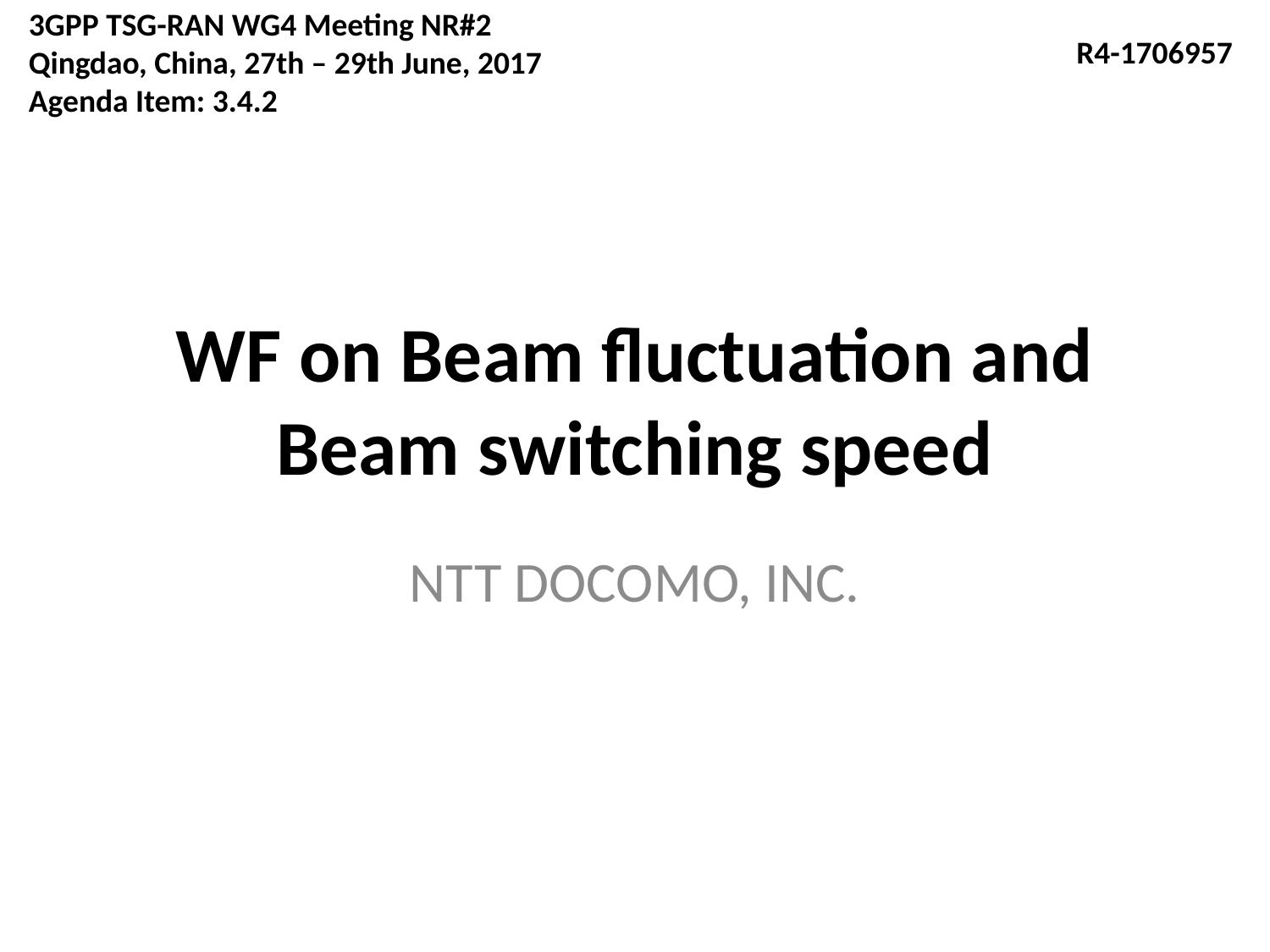

3GPP TSG-RAN WG4 Meeting NR#2
Qingdao, China, 27th – 29th June, 2017
Agenda Item: 3.4.2
R4-1706957
# WF on Beam fluctuation and Beam switching speed
NTT DOCOMO, INC.